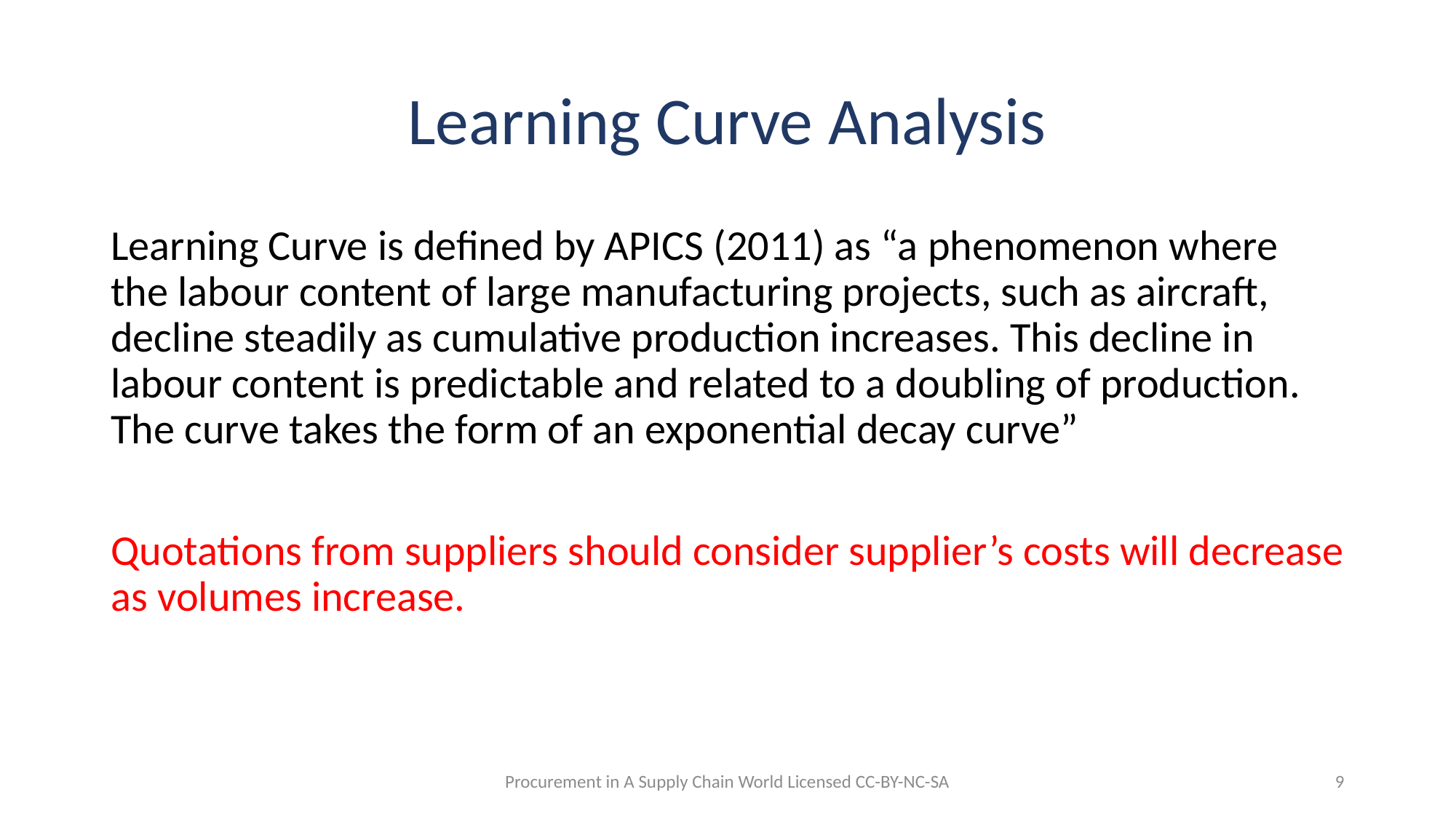

# Learning Curve Analysis
Learning Curve is defined by APICS (2011) as “a phenomenon where the labour content of large manufacturing projects, such as aircraft, decline steadily as cumulative production increases. This decline in labour content is predictable and related to a doubling of production. The curve takes the form of an exponential decay curve”

Quotations from suppliers should consider supplier’s costs will decrease as volumes increase.
Procurement in A Supply Chain World Licensed CC-BY-NC-SA
9